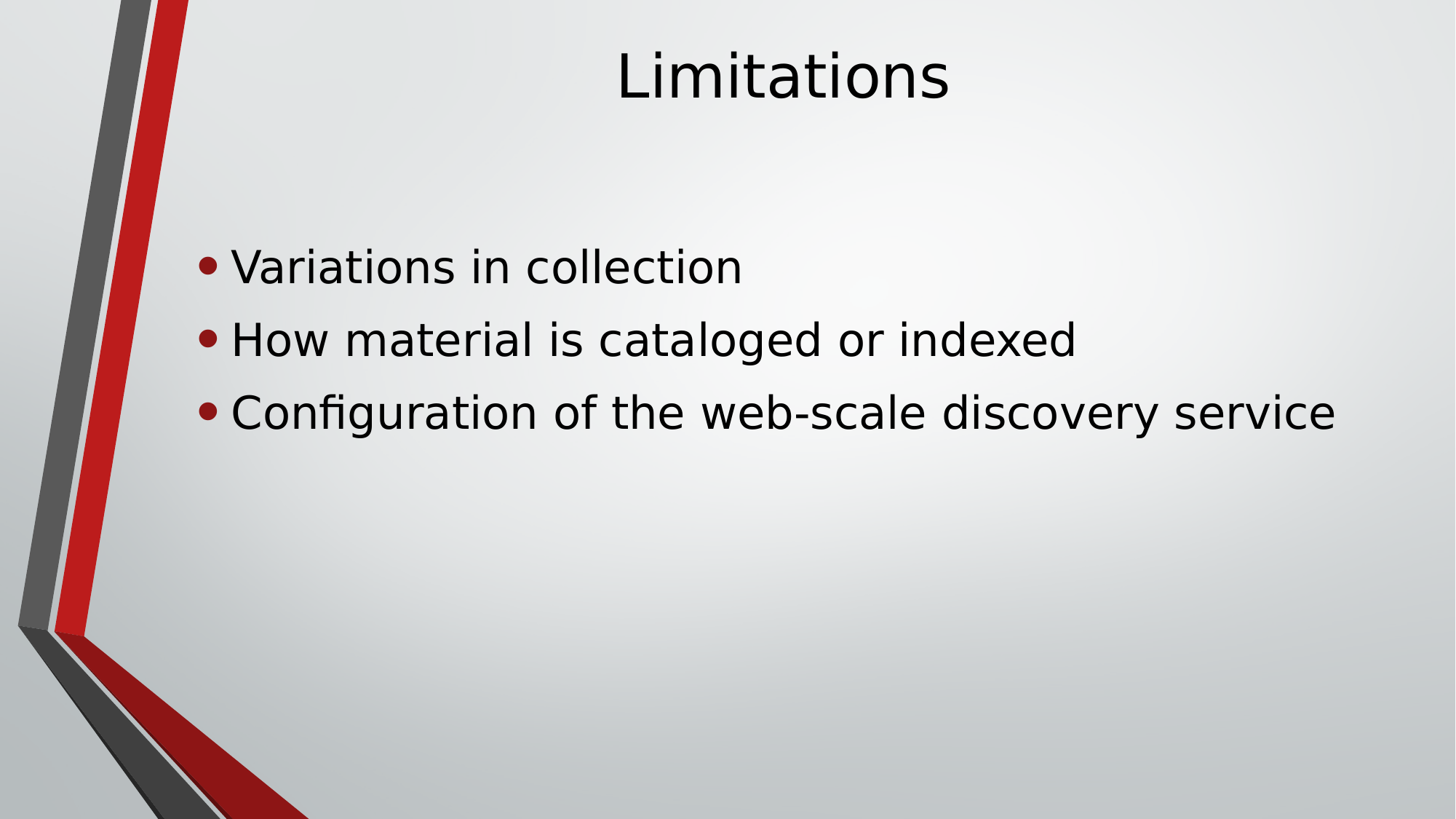

# Limitations
Variations in collection
How material is cataloged or indexed
Configuration of the web-scale discovery service